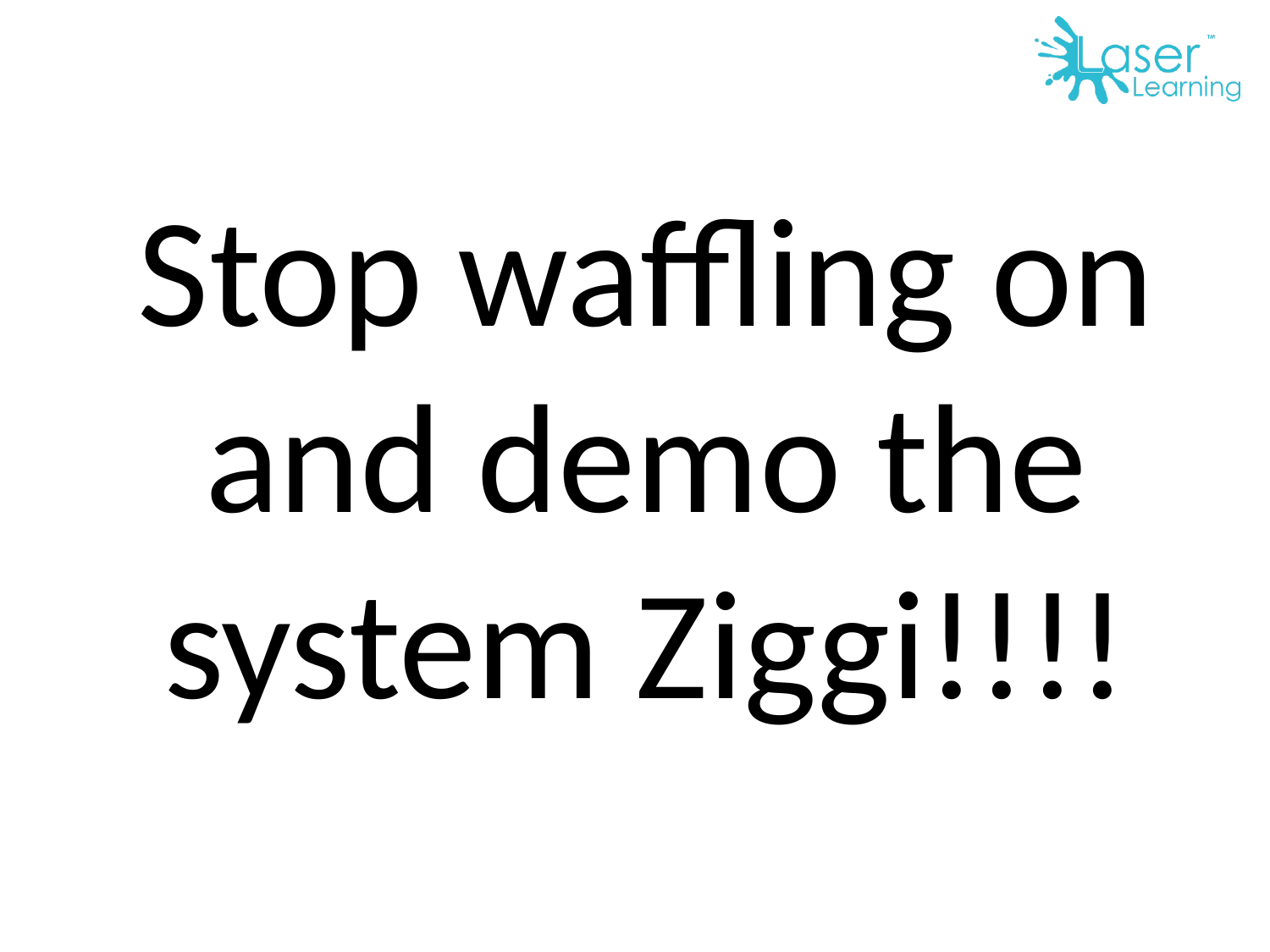

Stop waffling on and demo the system Ziggi!!!!